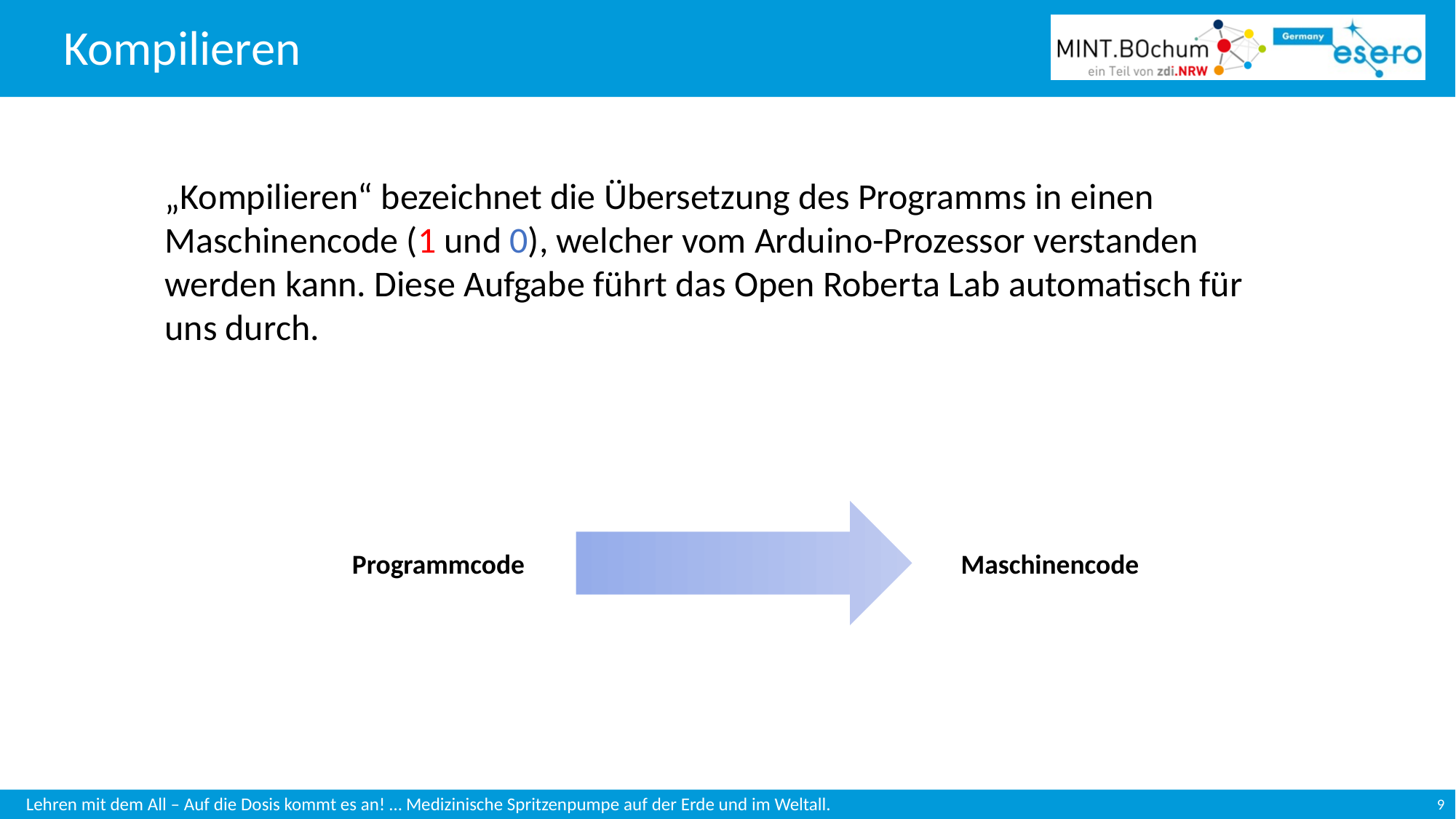

# Kompilieren
„Kompilieren“ bezeichnet die Übersetzung des Programms in einen Maschinencode (1 und 0), welcher vom Arduino-Prozessor verstanden werden kann. Diese Aufgabe führt das Open Roberta Lab automatisch für uns durch.

Programmcode
Maschinencode